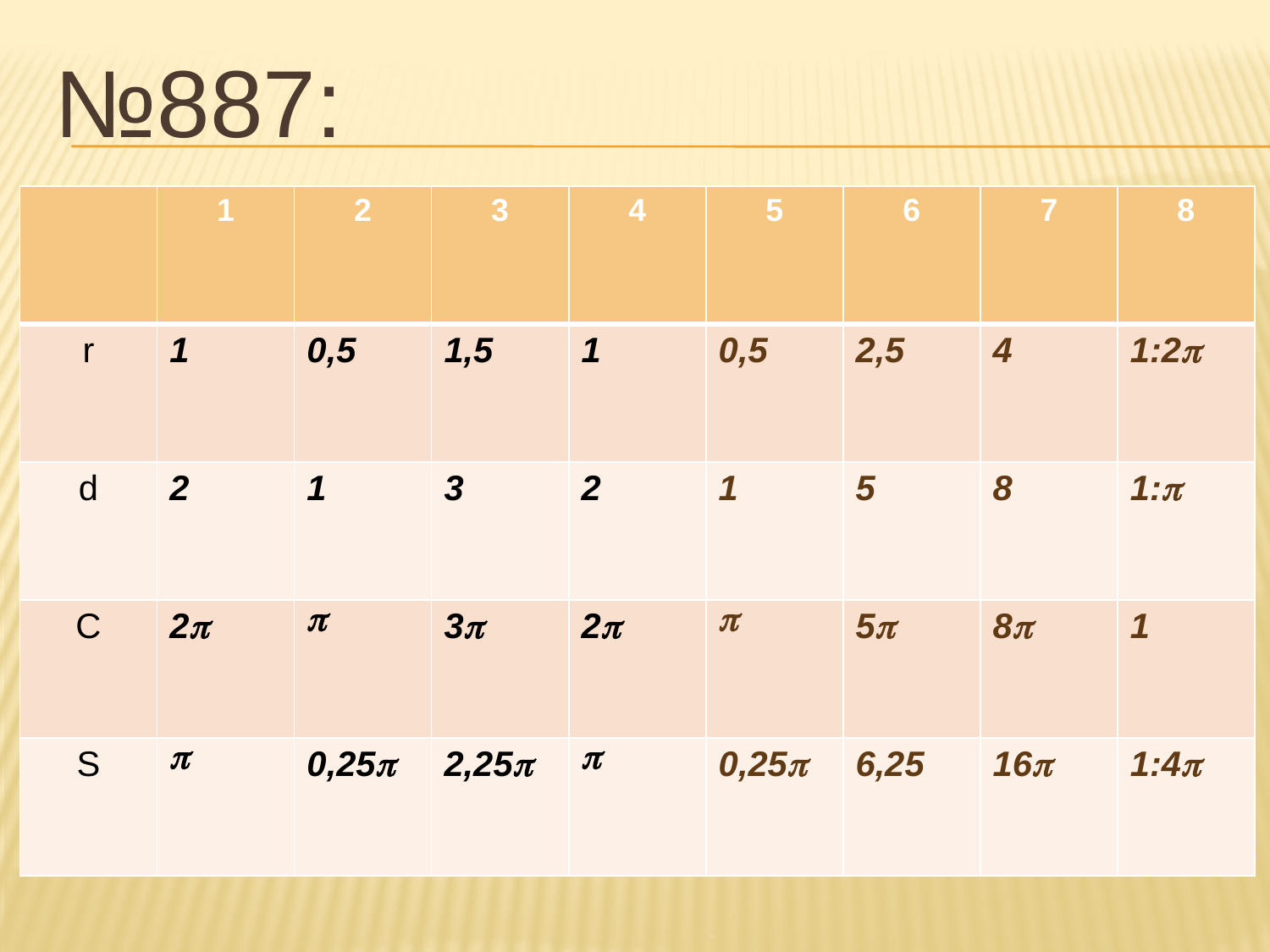

# №887:
|  | 1 | 2 | 3 | 4 | 5 | 6 | 7 | 8 |
| --- | --- | --- | --- | --- | --- | --- | --- | --- |
| r | 1 | 0,5 | 1,5 | 1 | 0,5 | 2,5 | 4 | 1:2π |
| d | 2 | 1 | 3 | 2 | 1 | 5 | 8 | 1:π |
| C | 2π | π | 3π | 2π | π | 5π | 8π | 1 |
| S | π | 0,25π | 2,25π | π | 0,25π | 6,25 | 16π | 1:4π |